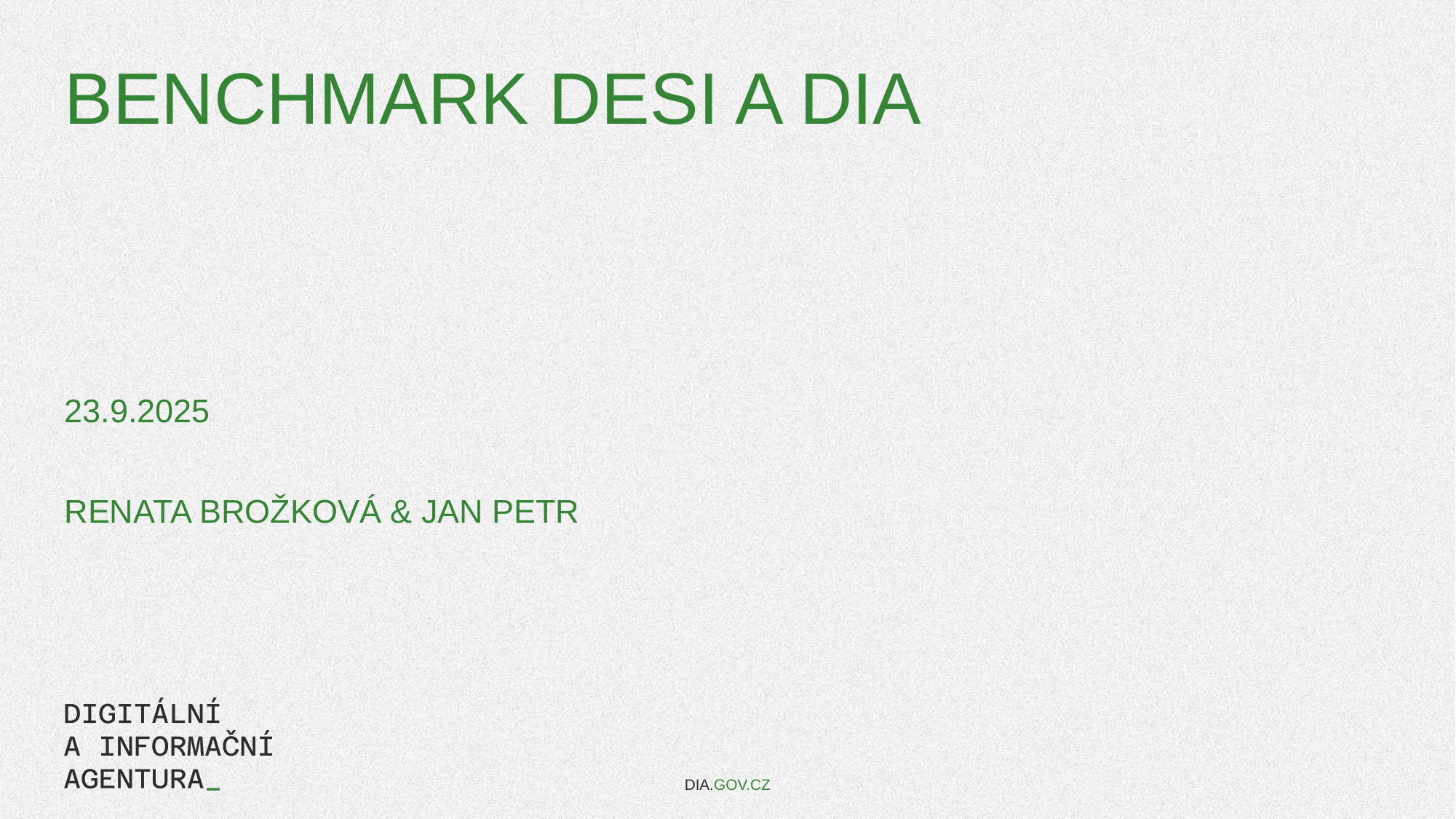

# Benchmark DESI a DIA
23.9.2025

ReNATA Brožková & Jan Petr
DIA.GOV.CZ